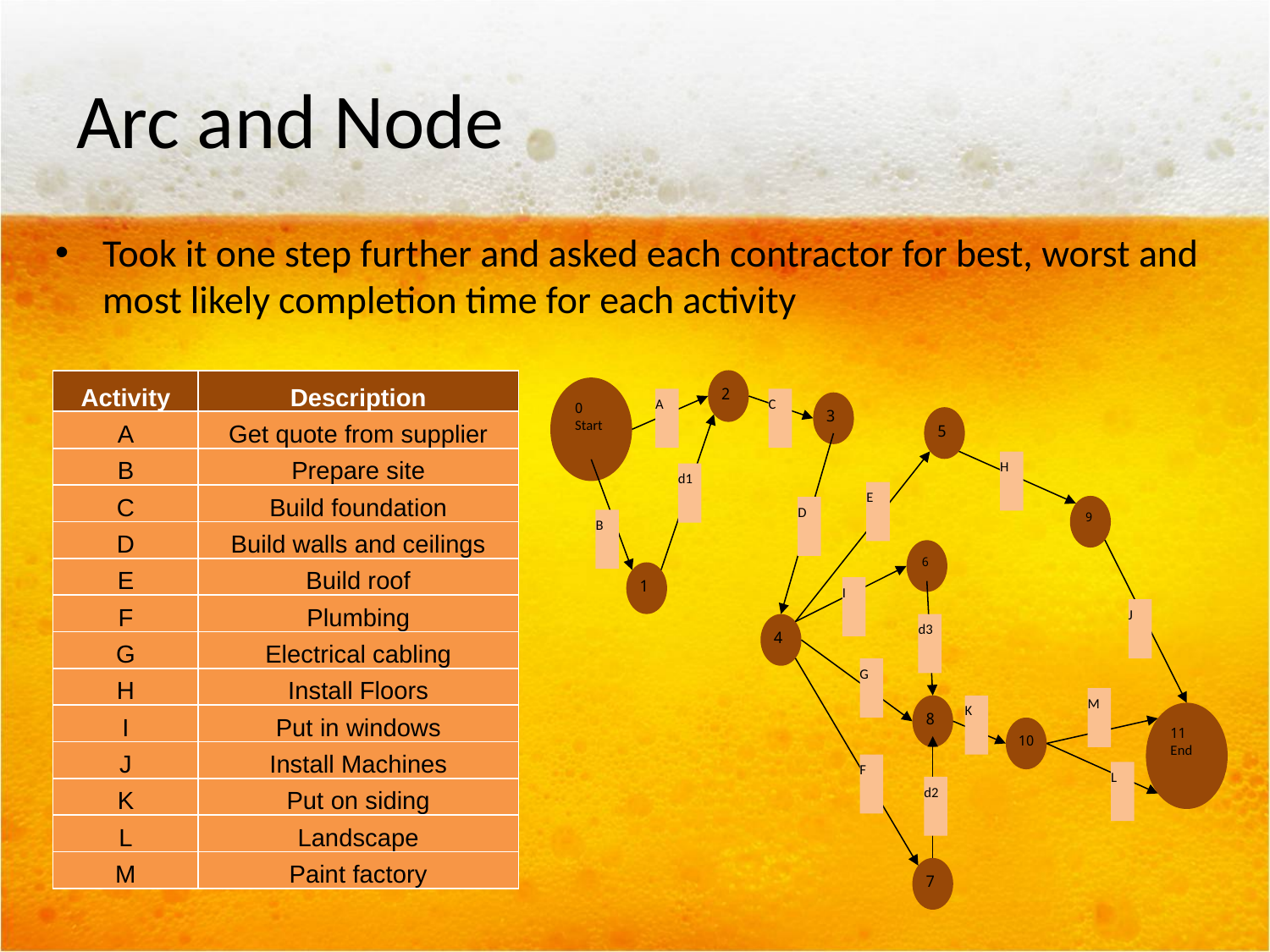

# Arc and Node
Took it one step further and asked each contractor for best, worst and most likely completion time for each activity
2

0
Start

A

C

3

5

H

d1

E

9

D

B

6

1

I

J

4

d3

G

M

8

K

11
End

10
F

L

d2

7

| Activity | Description |
| --- | --- |
| A | Get quote from supplier |
| B | Prepare site |
| C | Build foundation |
| D | Build walls and ceilings |
| E | Build roof |
| F | Plumbing |
| G | Electrical cabling |
| H | Install Floors |
| I | Put in windows |
| J | Install Machines |
| K | Put on siding |
| L | Landscape |
| M | Paint factory |